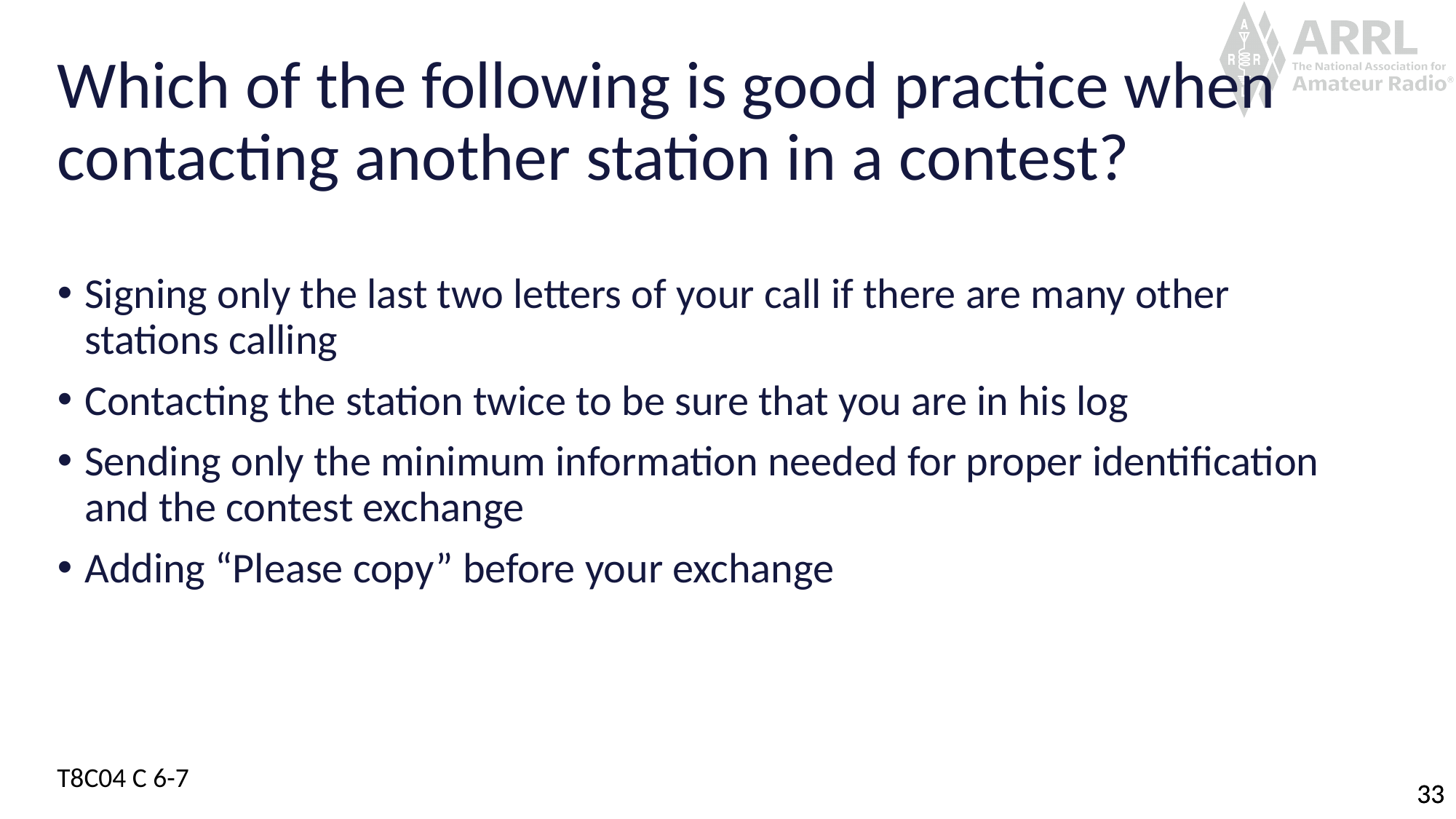

# Which of the following is good practice when contacting another station in a contest?
Signing only the last two letters of your call if there are many other stations calling
Contacting the station twice to be sure that you are in his log
Sending only the minimum information needed for proper identification and the contest exchange
Adding “Please copy” before your exchange
T8C04 C 6-7